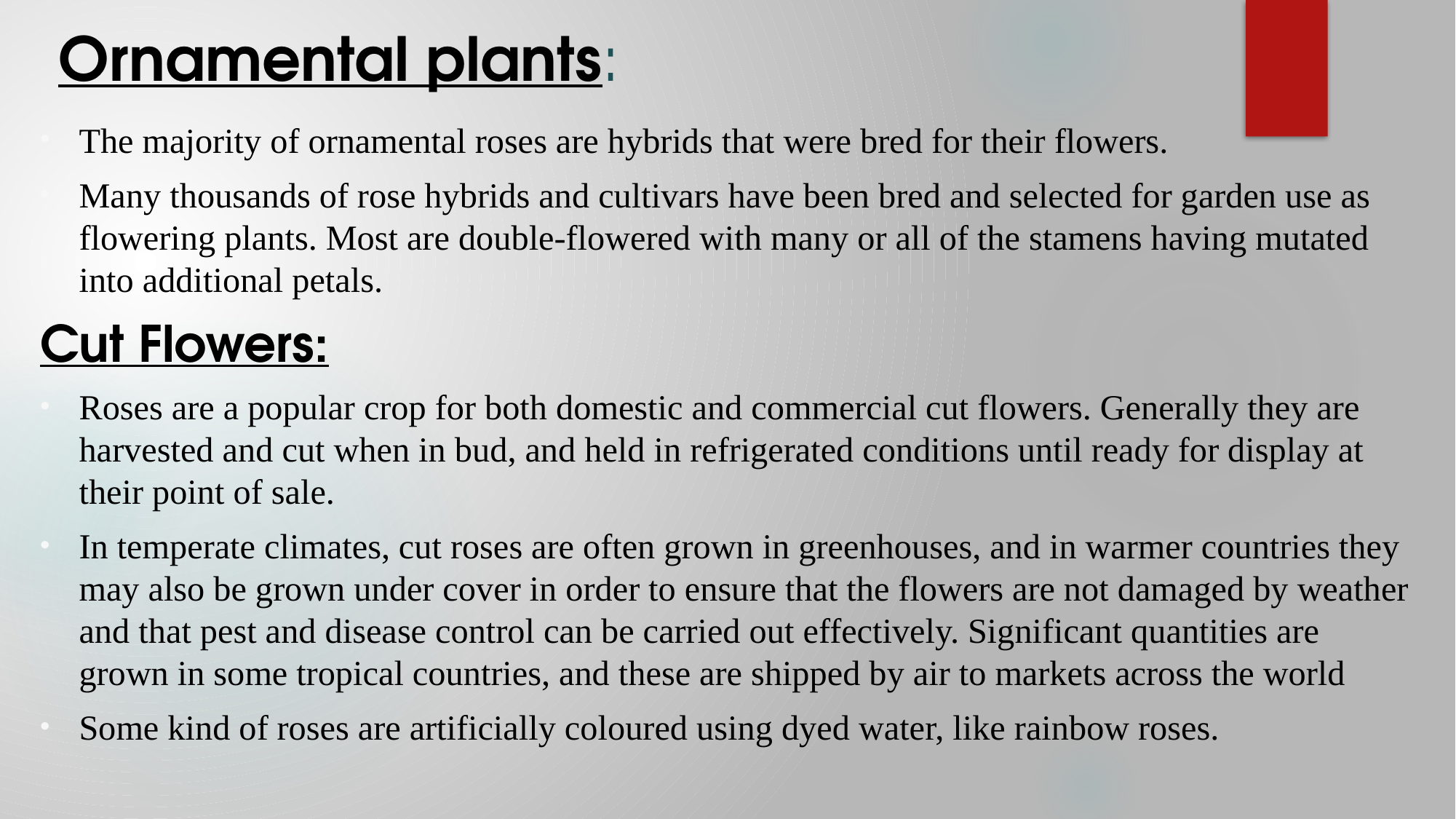

# Ornamental plants:
The majority of ornamental roses are hybrids that were bred for their flowers.
Many thousands of rose hybrids and cultivars have been bred and selected for garden use as flowering plants. Most are double-flowered with many or all of the stamens having mutated into additional petals.
Cut Flowers:
Roses are a popular crop for both domestic and commercial cut flowers. Generally they are harvested and cut when in bud, and held in refrigerated conditions until ready for display at their point of sale.
In temperate climates, cut roses are often grown in greenhouses, and in warmer countries they may also be grown under cover in order to ensure that the flowers are not damaged by weather and that pest and disease control can be carried out effectively. Significant quantities are grown in some tropical countries, and these are shipped by air to markets across the world
Some kind of roses are artificially coloured using dyed water, like rainbow roses.